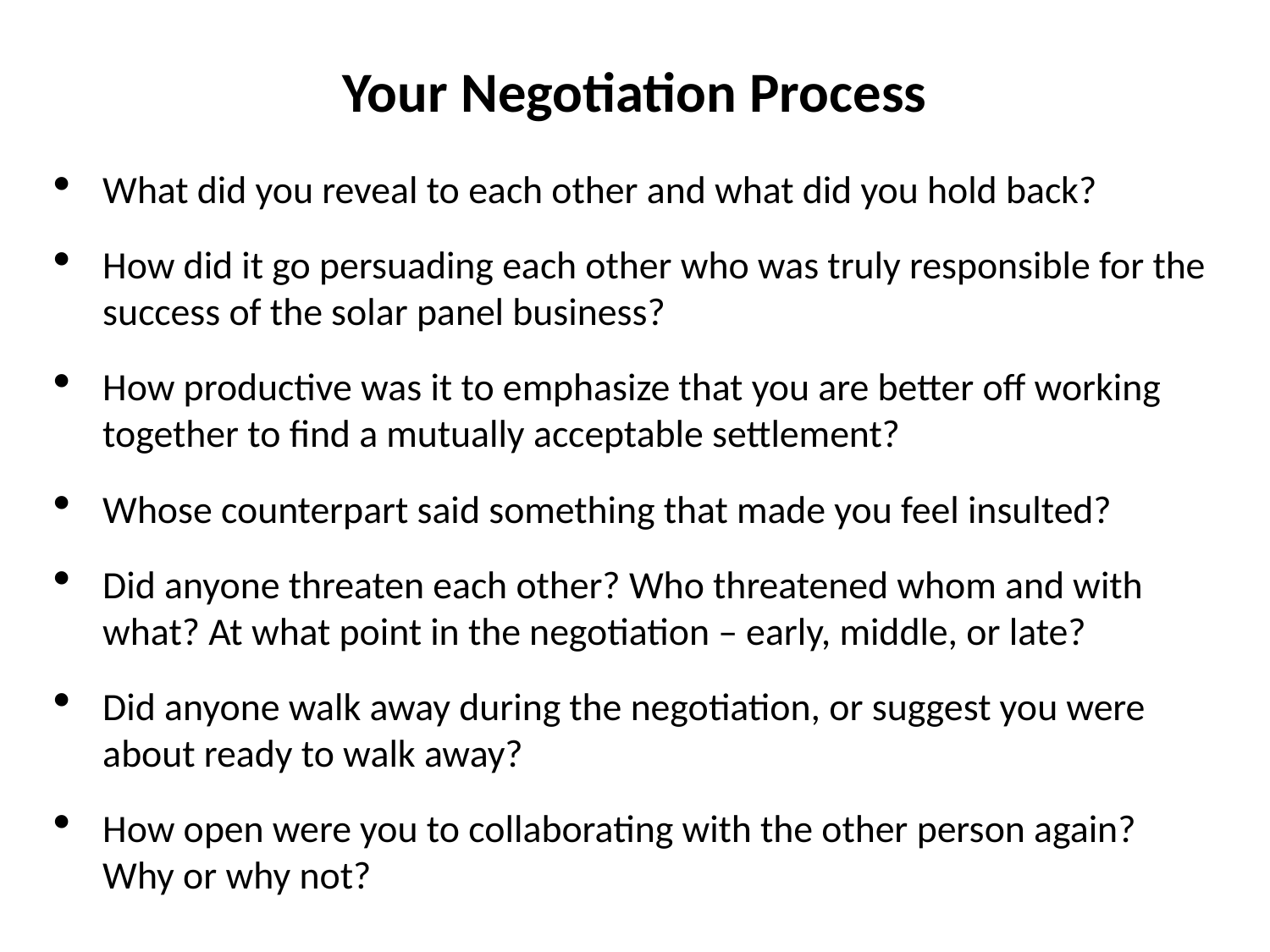

# Your Negotiation Process
What did you reveal to each other and what did you hold back?
How did it go persuading each other who was truly responsible for the success of the solar panel business?
How productive was it to emphasize that you are better off working together to find a mutually acceptable settlement?
Whose counterpart said something that made you feel insulted?
Did anyone threaten each other? Who threatened whom and with what? At what point in the negotiation – early, middle, or late?
Did anyone walk away during the negotiation, or suggest you were about ready to walk away?
How open were you to collaborating with the other person again? Why or why not?